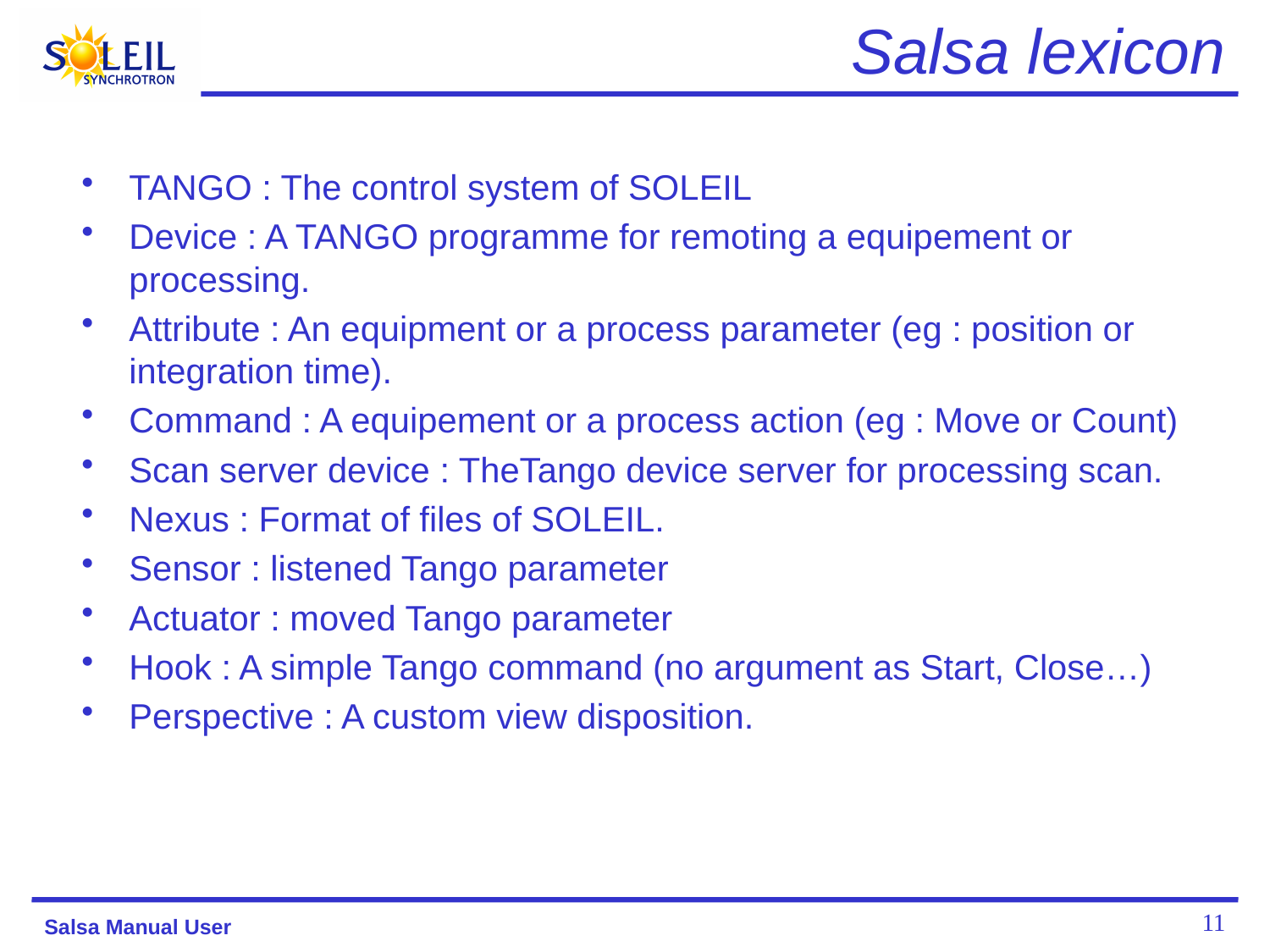

# Salsa lexicon
TANGO : The control system of SOLEIL
Device : A TANGO programme for remoting a equipement or 	processing.
Attribute : An equipment or a process parameter (eg : position or 	integration time).
Command : A equipement or a process action (eg : Move or Count)
Scan server device : TheTango device server for processing scan.
Nexus : Format of files of SOLEIL.
Sensor : listened Tango parameter
Actuator : moved Tango parameter
Hook : A simple Tango command (no argument as Start, Close…)
Perspective : A custom view disposition.

11